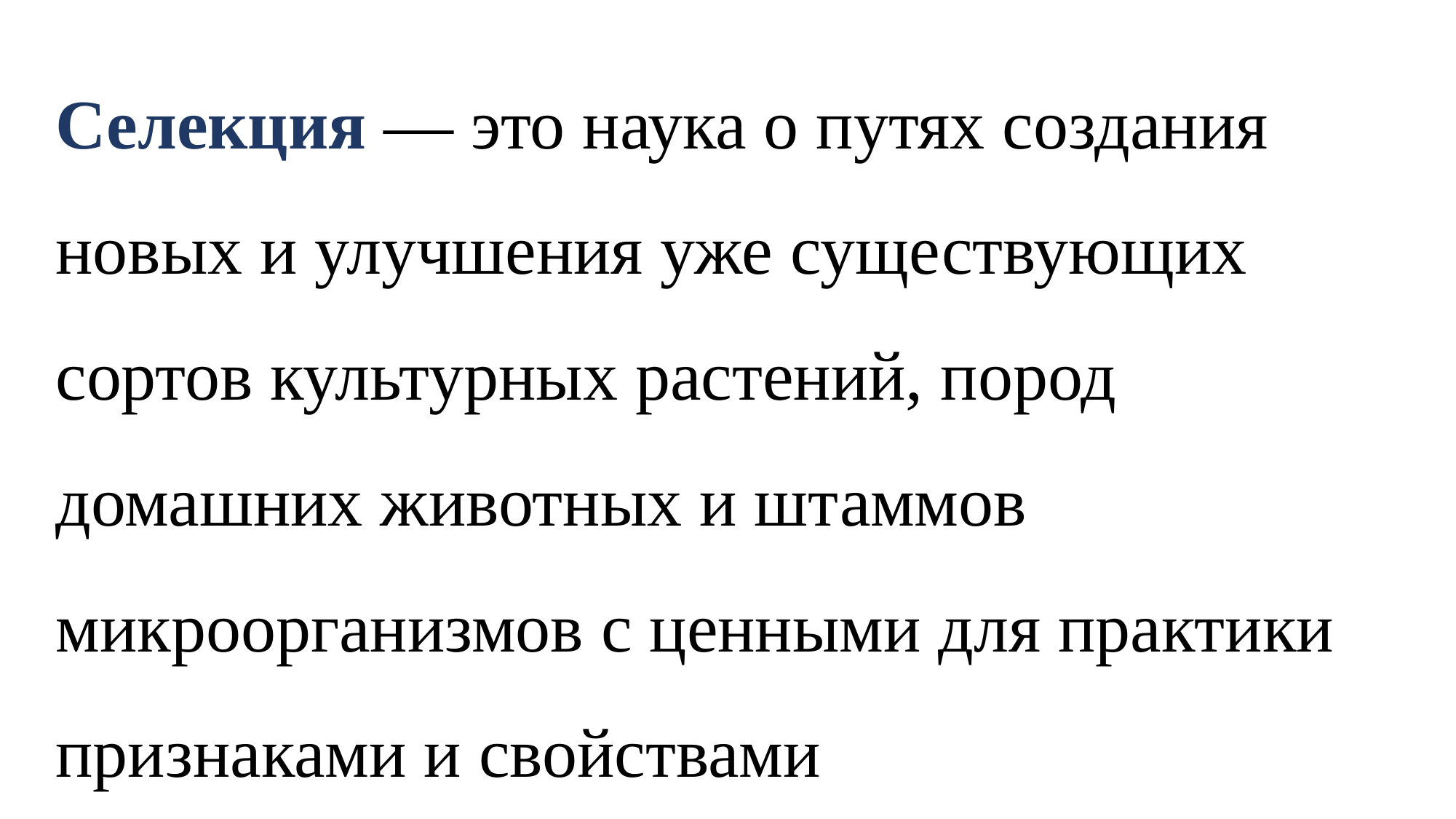

Селекция — это наука о путях создания новых и улучшения уже существующих сортов культурных растений, пород домашних животных и штаммов микроорганизмов с ценными для практики признаками и свойствами
#